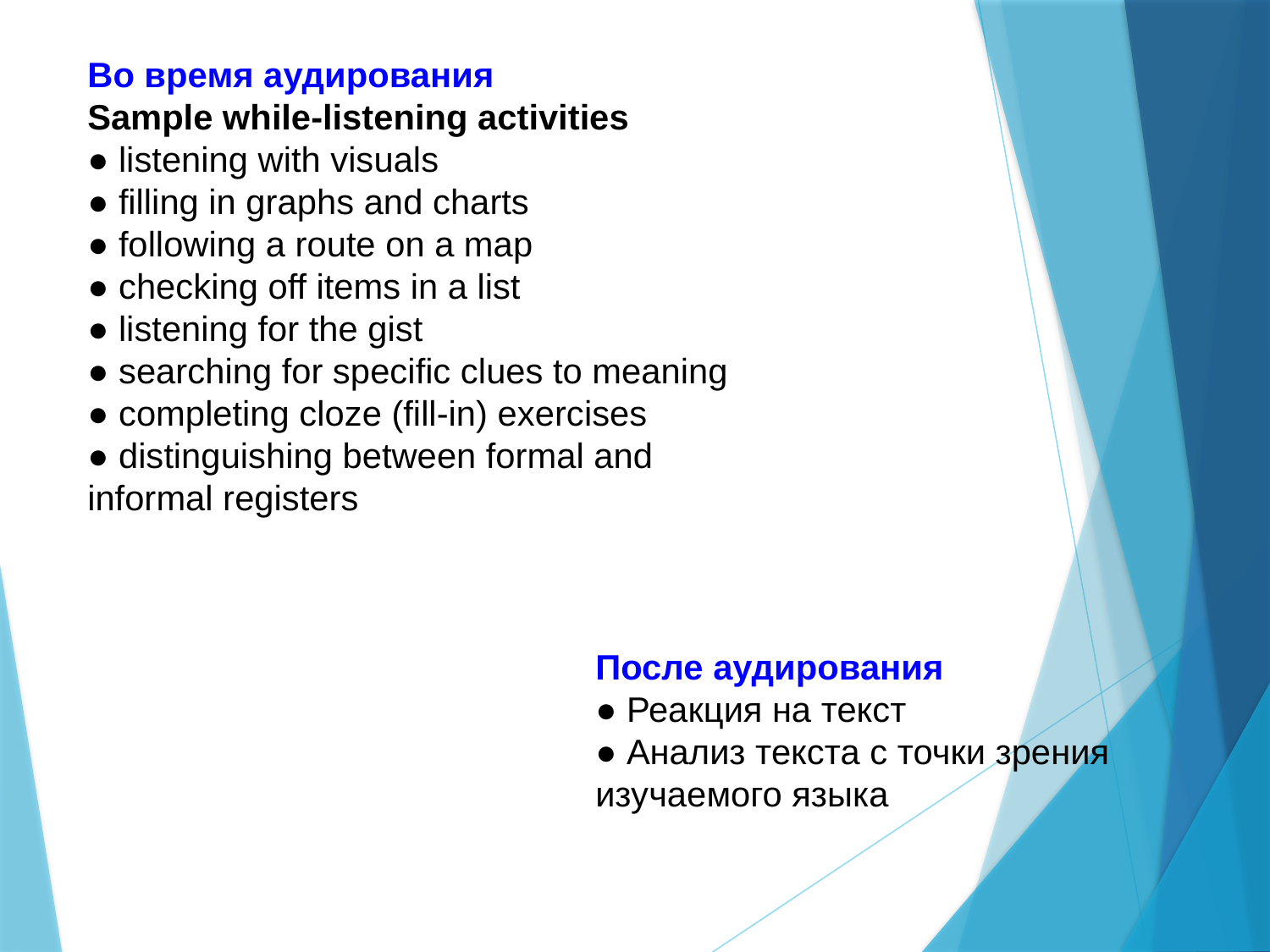

Во время аудирования
Sample while-listening activities
● listening with visuals
● filling in graphs and charts
● following a route on a map
● checking off items in a list
● listening for the gist
● searching for specific clues to meaning
● completing cloze (fill-in) exercises
● distinguishing between formal and
informal registers

После аудирования
● Реакция на текст
● Анализ текста с точки зрения
изучаемого языка